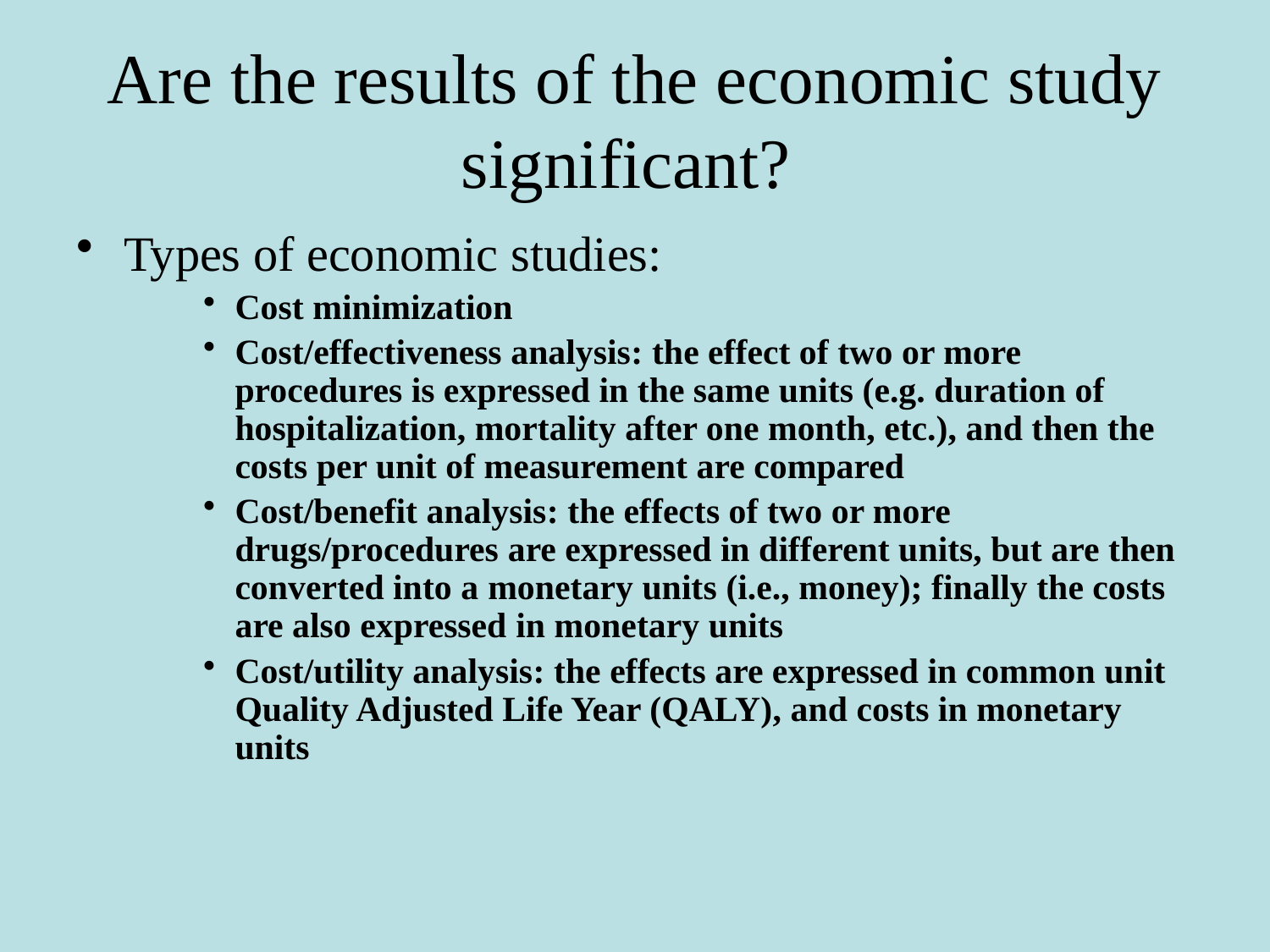

# Are the results of the economic study significant?
Types of economic studies:
Cost minimization
Cost/effectiveness analysis: the effect of two or more procedures is expressed in the same units (e.g. duration of hospitalization, mortality after one month, etc.), and then the costs per unit of measurement are compared
Cost/benefit analysis: the effects of two or more drugs/procedures are expressed in different units, but are then converted into a monetary units (i.e., money); finally the costs are also expressed in monetary units
Cost/utility analysis: the effects are expressed in common unit Quality Adjusted Life Year (QALY), and costs in monetary units